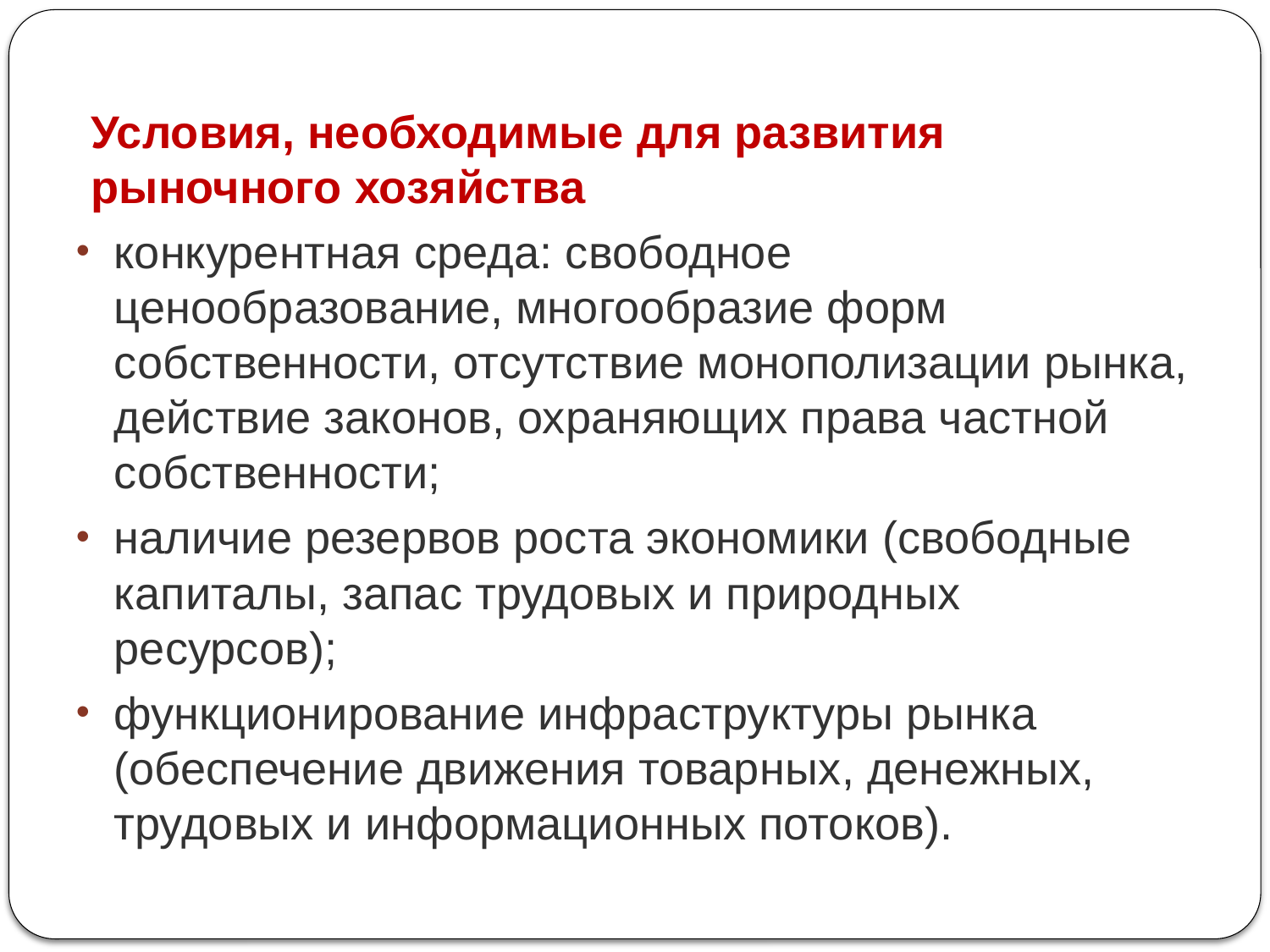

#
Условия, необходимые для развития рыночного хозяйства
конкурентная среда: свободное ценообразование, многообразие форм собственности, отсутствие монополизации рынка, действие законов, охраняющих права частной собственности;
наличие резервов роста экономики (свободные капиталы, запас трудовых и природных ресурсов);
функционирование инфра­структуры рынка (обеспечение движения товар­ных, денежных, трудовых и информационных потоков).